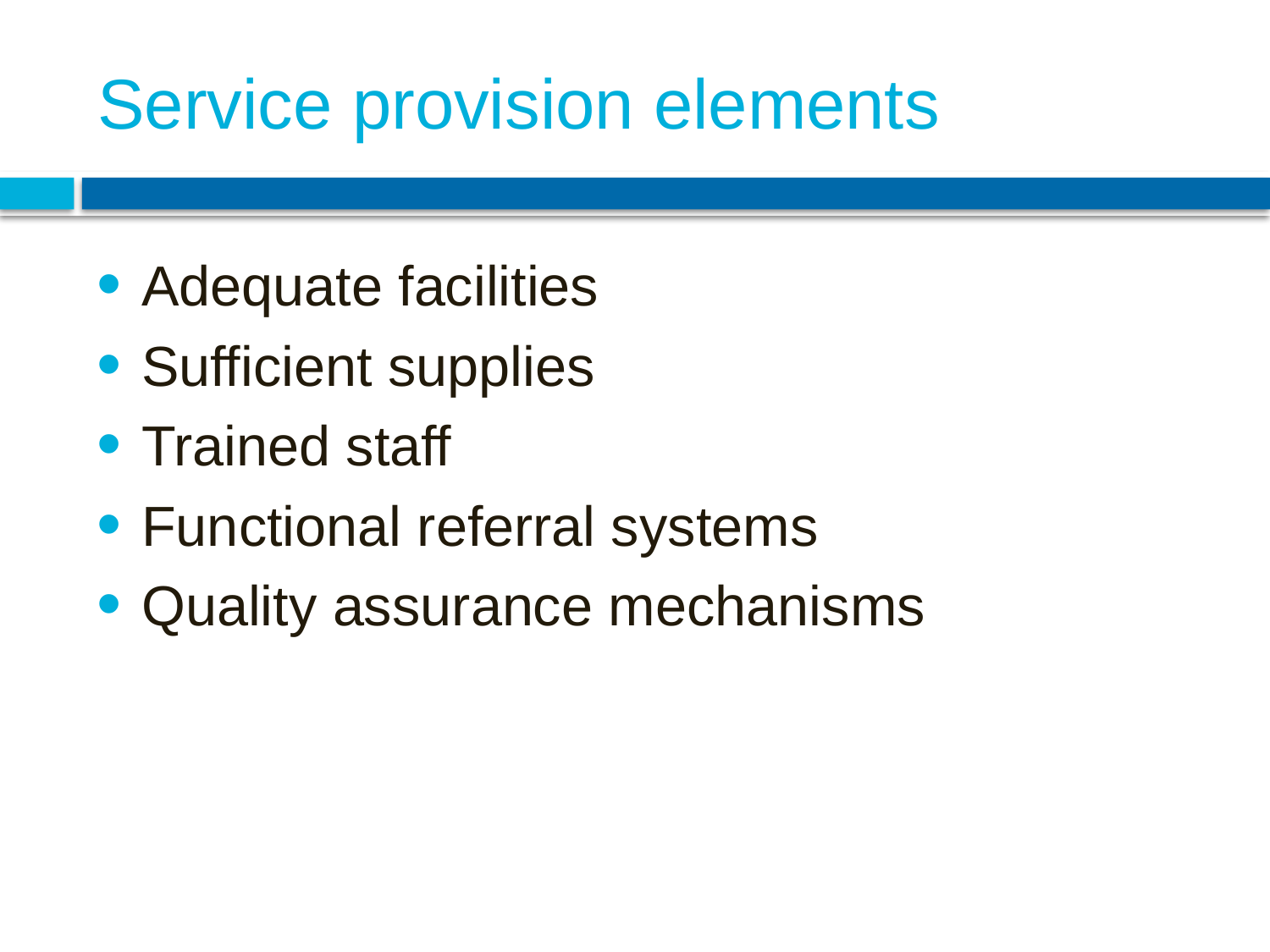

# Service provision elements
Adequate facilities
Sufficient supplies
Trained staff
Functional referral systems
Quality assurance mechanisms